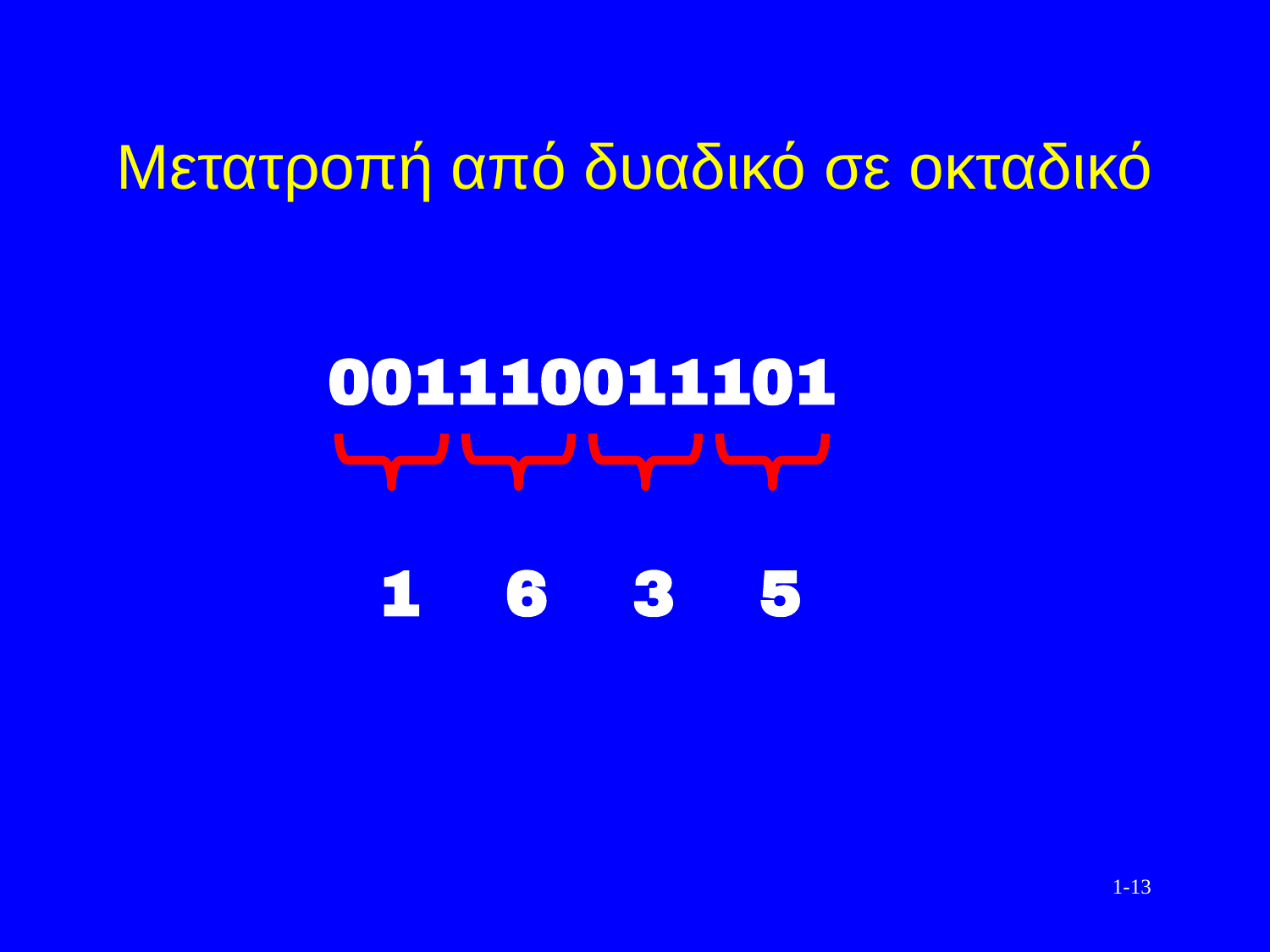

# Μετατροπή από δυαδικό σε οκταδικό
001110011101

  1    6    3    5